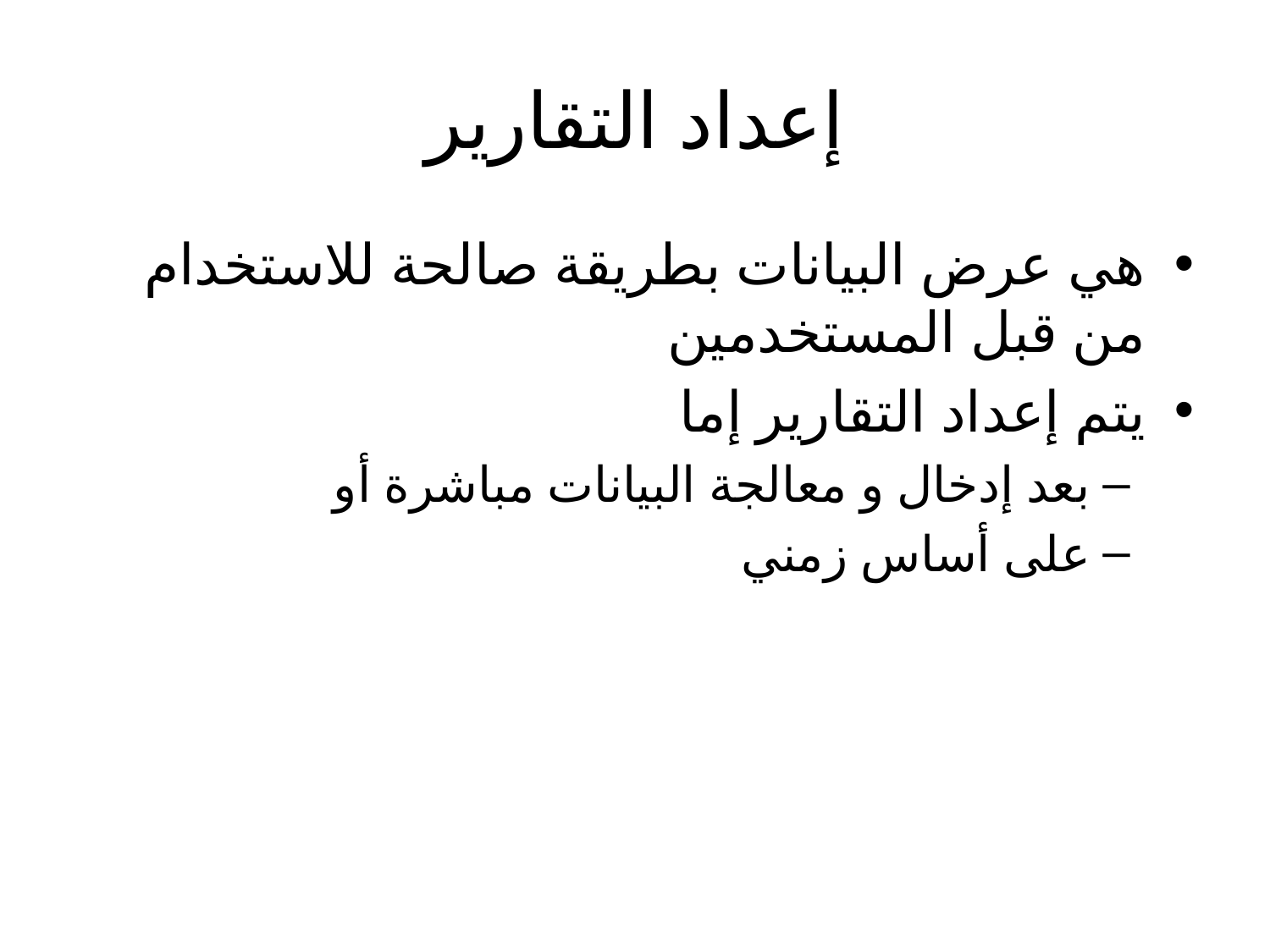

# إعداد التقارير
هي عرض البيانات بطريقة صالحة للاستخدام من قبل المستخدمين
يتم إعداد التقارير إما
بعد إدخال و معالجة البيانات مباشرة أو
على أساس زمني